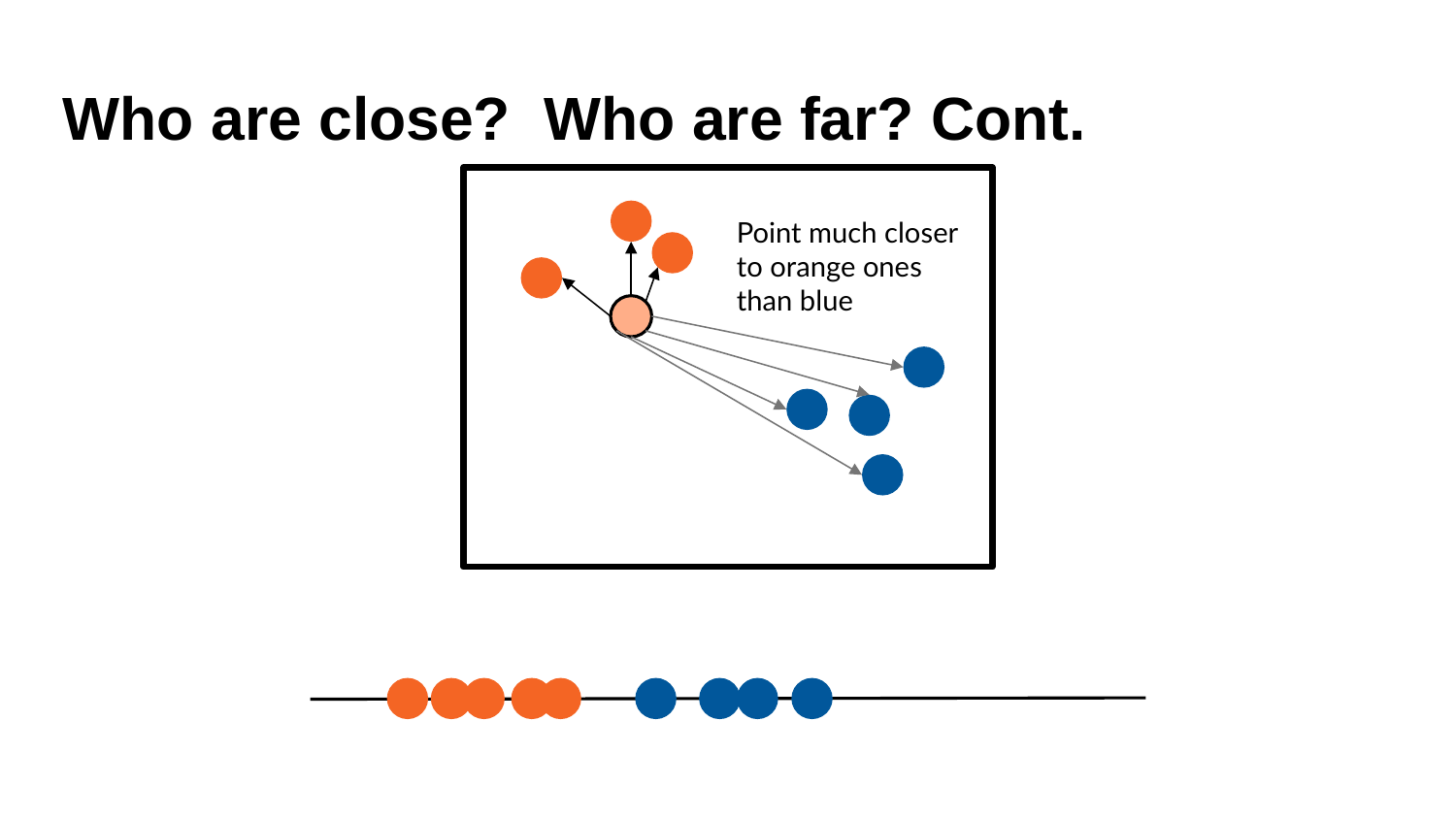

# Who are close?  Who are far? Cont.

Point much closer to orange ones than blue